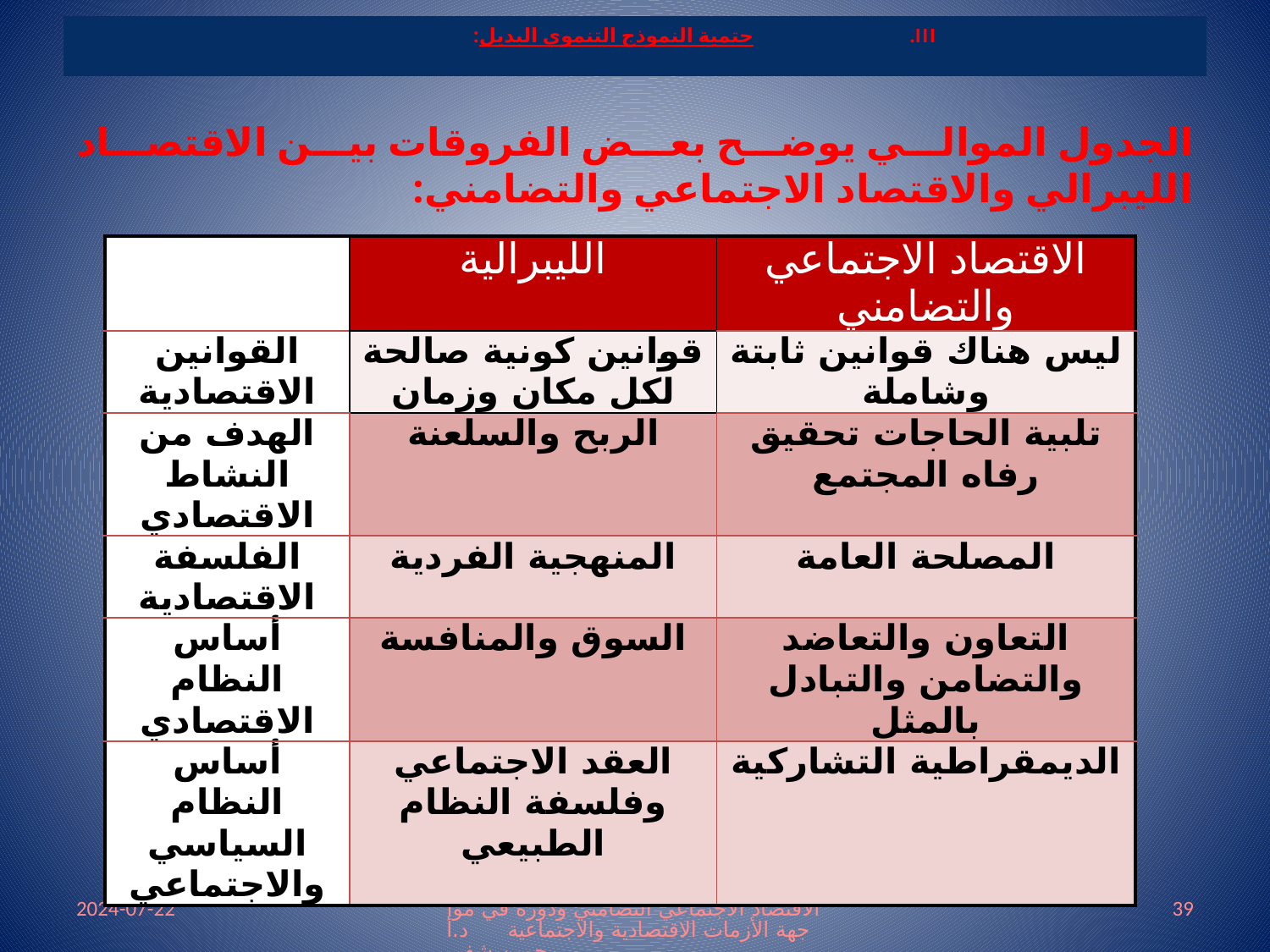

# حتمية النموذج التنموي البديل:

الجدول الموالي يوضح بعض الفروقات بين الاقتصاد الليبرالي والاقتصاد الاجتماعي والتضامني:

|  | الليبرالية | الاقتصاد الاجتماعي والتضامني |
| --- | --- | --- |
| القوانين الاقتصادية | قوانين كونية صالحة لكل مكان وزمان | ليس هناك قوانين ثابتة وشاملة |
| الهدف من النشاط الاقتصادي | الربح والسلعنة | تلبية الحاجات تحقيق رفاه المجتمع |
| الفلسفة الاقتصادية | المنهجية الفردية | المصلحة العامة |
| أساس النظام الاقتصادي | السوق والمنافسة | التعاون والتعاضد والتضامن والتبادل بالمثل |
| أساس النظام السياسي والاجتماعي | العقد الاجتماعي وفلسفة النظام الطبيعي | الديمقراطية التشاركية |
2024-07-22
الاقتصاد الاجتماعي التضامني ودوره في مواجهة الأزمات الاقتصادية والاجتماعية      د.أحمين شفير
39